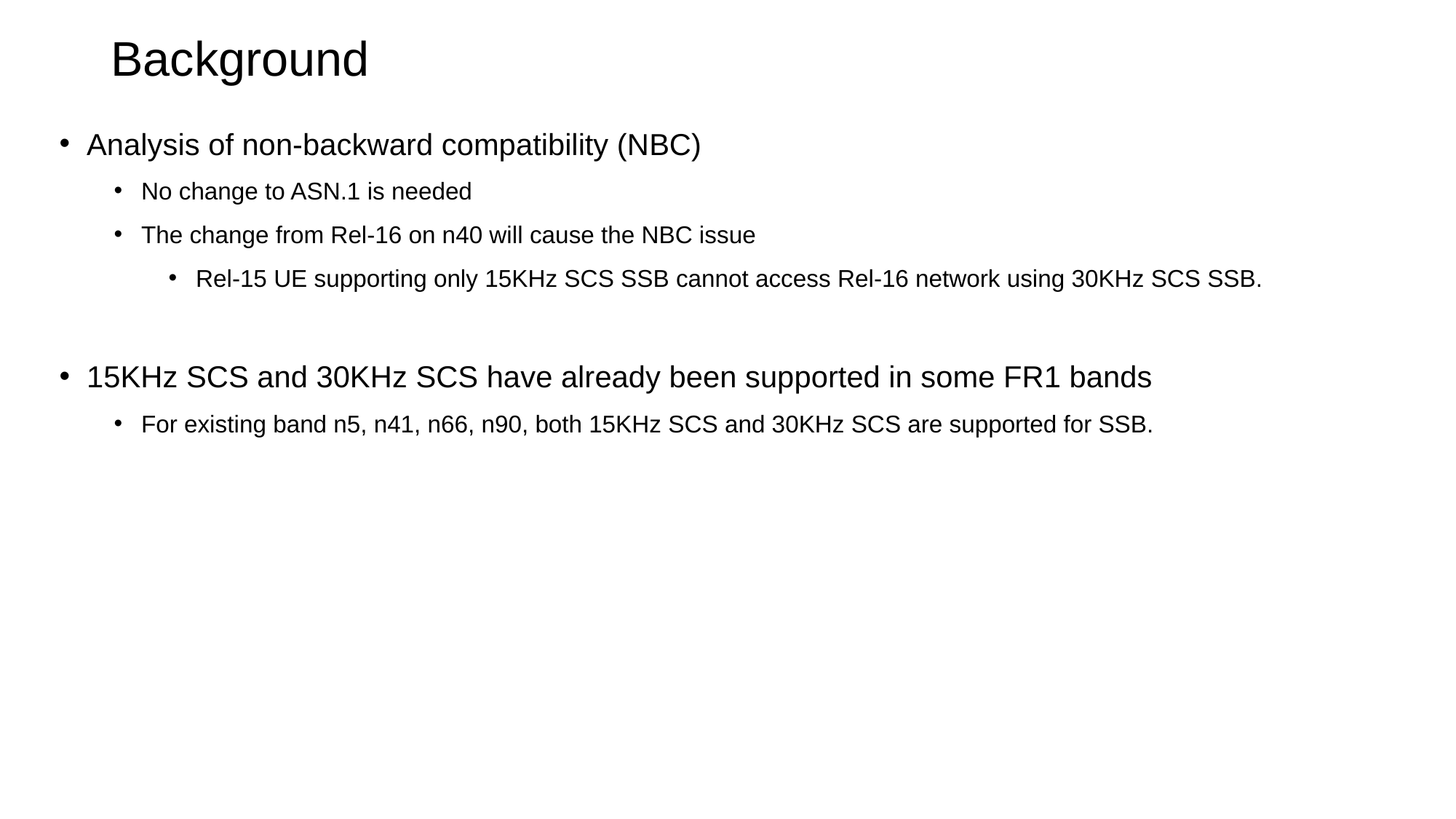

# Background
Analysis of non-backward compatibility (NBC)
No change to ASN.1 is needed
The change from Rel-16 on n40 will cause the NBC issue
Rel-15 UE supporting only 15KHz SCS SSB cannot access Rel-16 network using 30KHz SCS SSB.

15KHz SCS and 30KHz SCS have already been supported in some FR1 bands
For existing band n5, n41, n66, n90, both 15KHz SCS and 30KHz SCS are supported for SSB.